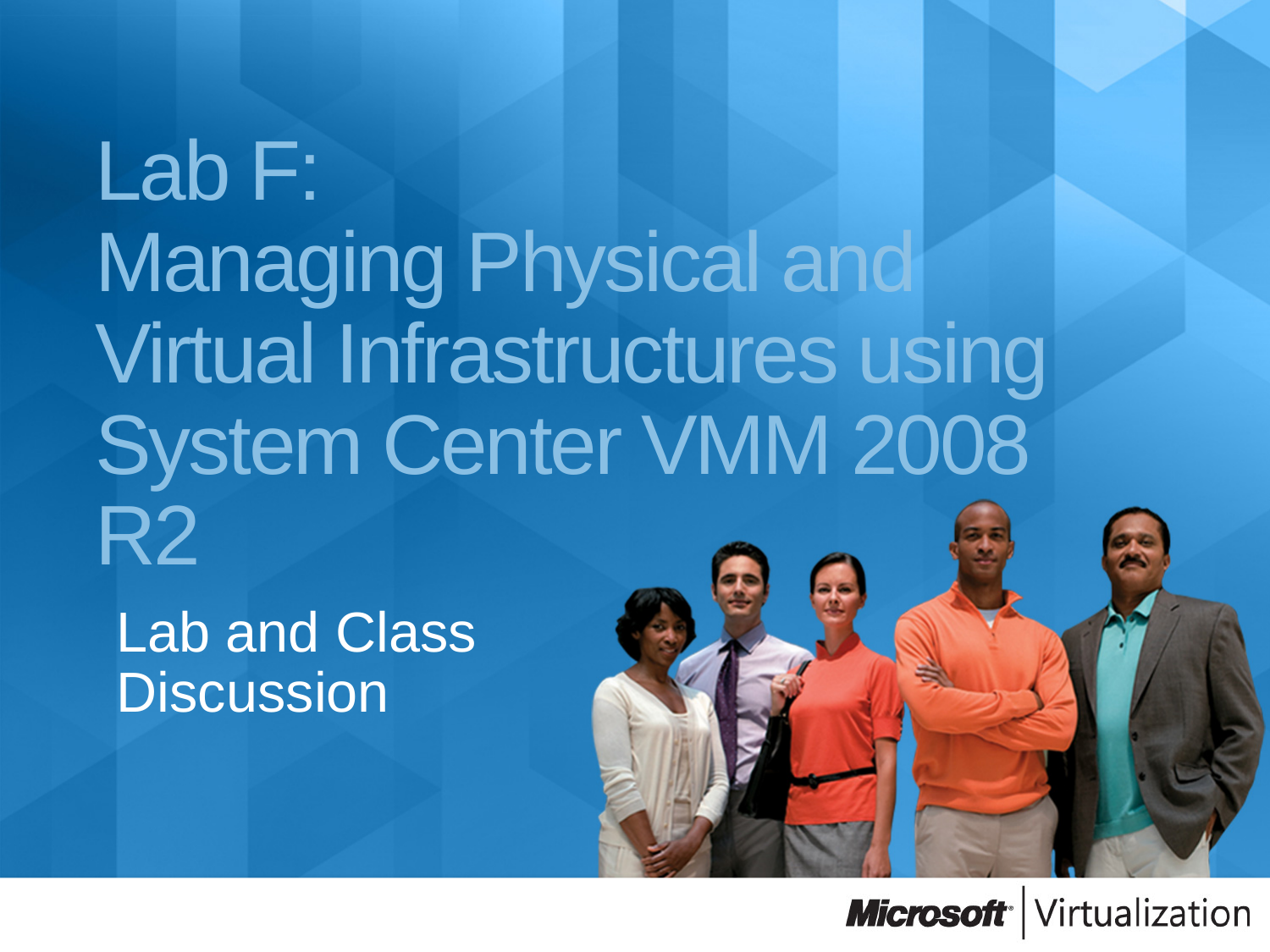

# Lab F: Managing Physical and Virtual Infrastructures using System Center VMM 2008 R2
Lab and Class Discussion